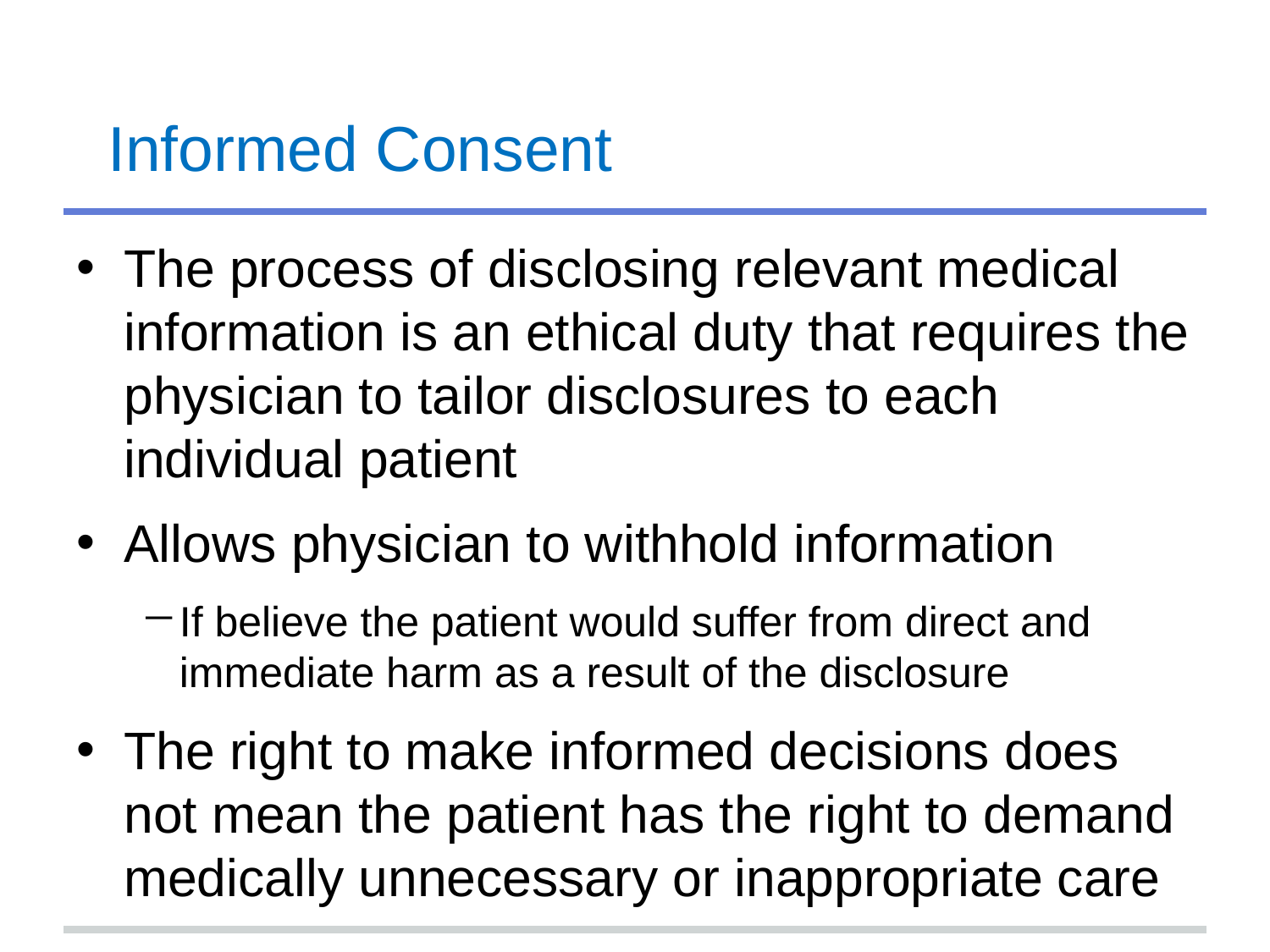

# Informed Consent
The process of disclosing relevant medical information is an ethical duty that requires the physician to tailor disclosures to each individual patient
Allows physician to withhold information
If believe the patient would suffer from direct and immediate harm as a result of the disclosure
The right to make informed decisions does not mean the patient has the right to demand medically unnecessary or inappropriate care